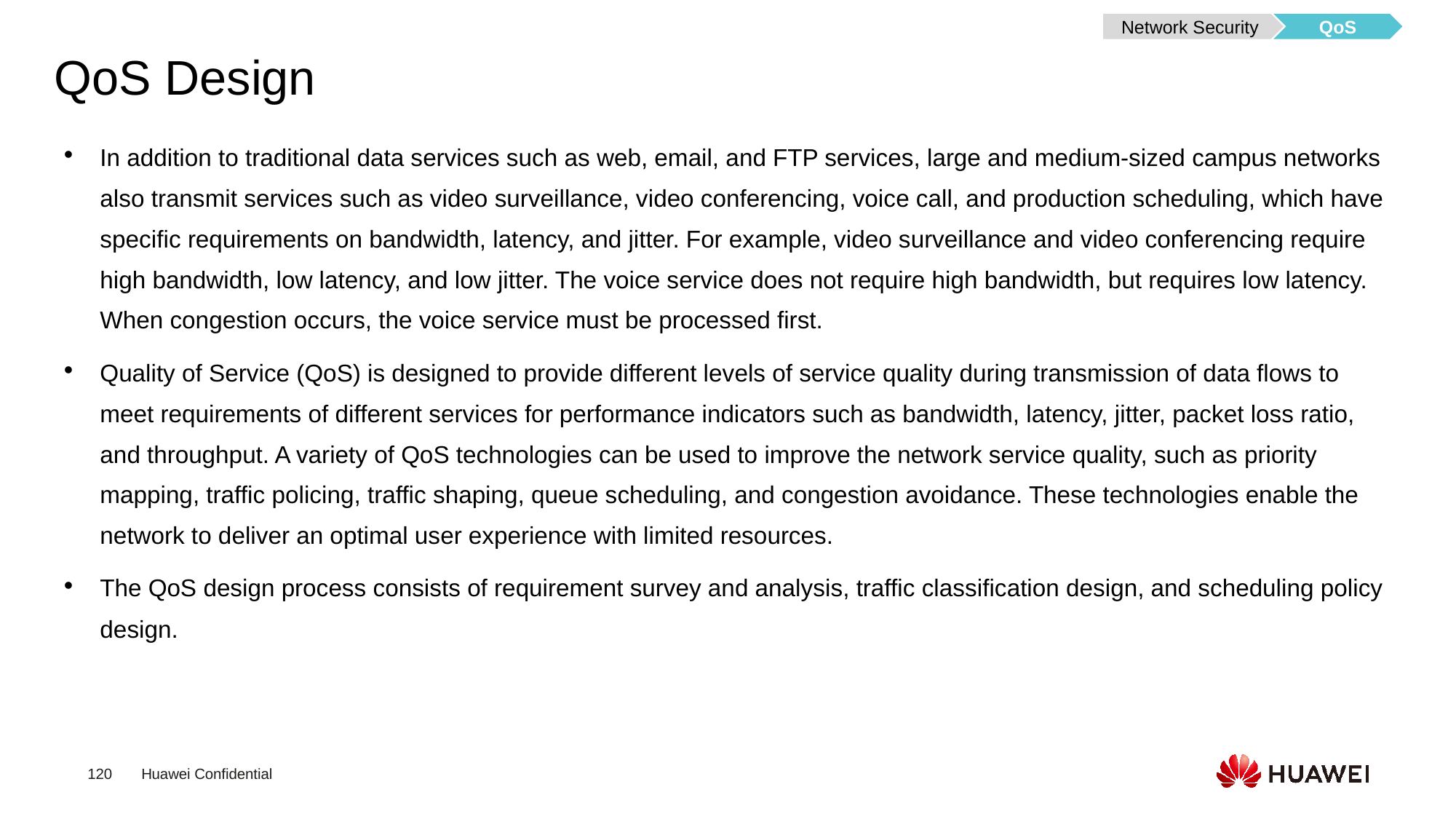

Network Security
QoS
# QoS Design
In addition to traditional data services such as web, email, and FTP services, large and medium-sized campus networks also transmit services such as video surveillance, video conferencing, voice call, and production scheduling, which have specific requirements on bandwidth, latency, and jitter. For example, video surveillance and video conferencing require high bandwidth, low latency, and low jitter. The voice service does not require high bandwidth, but requires low latency. When congestion occurs, the voice service must be processed first.
Quality of Service (QoS) is designed to provide different levels of service quality during transmission of data flows to meet requirements of different services for performance indicators such as bandwidth, latency, jitter, packet loss ratio, and throughput. A variety of QoS technologies can be used to improve the network service quality, such as priority mapping, traffic policing, traffic shaping, queue scheduling, and congestion avoidance. These technologies enable the network to deliver an optimal user experience with limited resources.
The QoS design process consists of requirement survey and analysis, traffic classification design, and scheduling policy design.